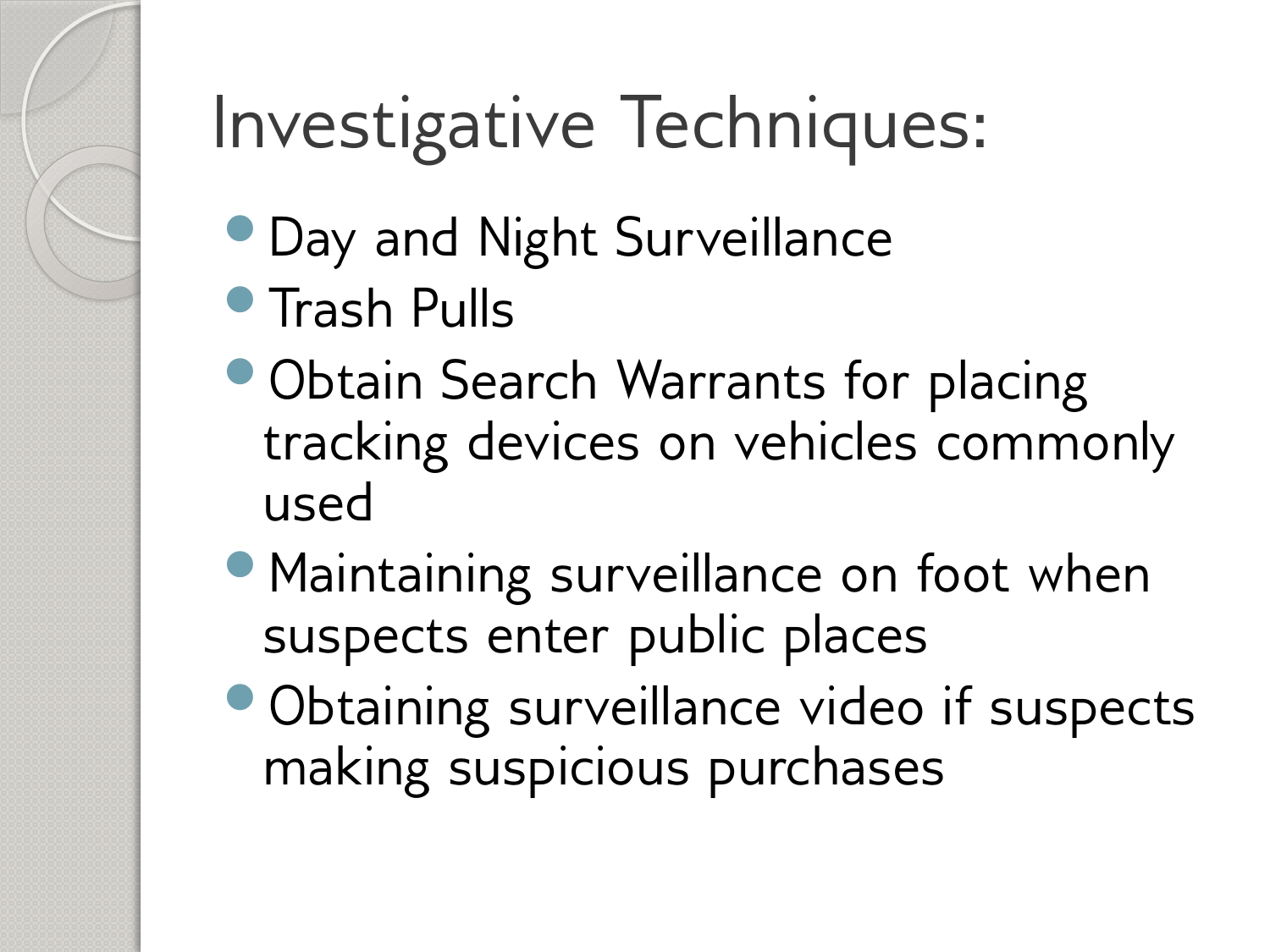

# Investigative Techniques:
Day and Night Surveillance
Trash Pulls
Obtain Search Warrants for placing tracking devices on vehicles commonly used
Maintaining surveillance on foot when suspects enter public places
Obtaining surveillance video if suspects making suspicious purchases